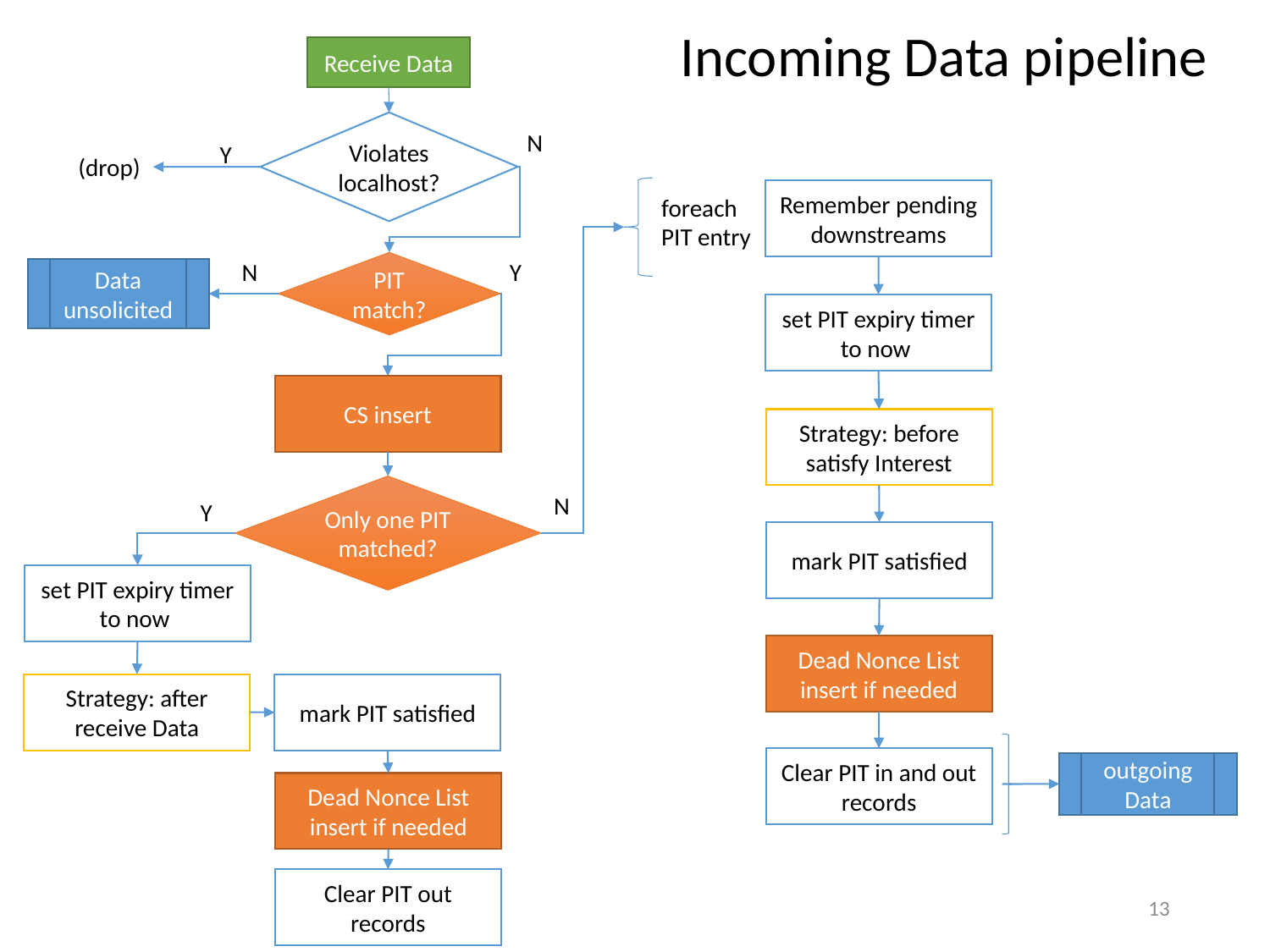

# Incoming Data pipeline
Receive Data
Violates localhost?
N
Y
(drop)

Remember pending downstreams
foreach
PIT entry
Y
N
PIT match?
Data unsolicited
set PIT expiry timer to now
CS insert
Strategy: before satisfy Interest
Only one PIT matched?
N
Y
mark PIT satisfied
set PIT expiry timer to now
Dead Nonce List insert if needed
Strategy: after receive Data
mark PIT satisfied

Clear PIT in and out records
outgoing Data
Dead Nonce List insert if needed
Clear PIT out records
13